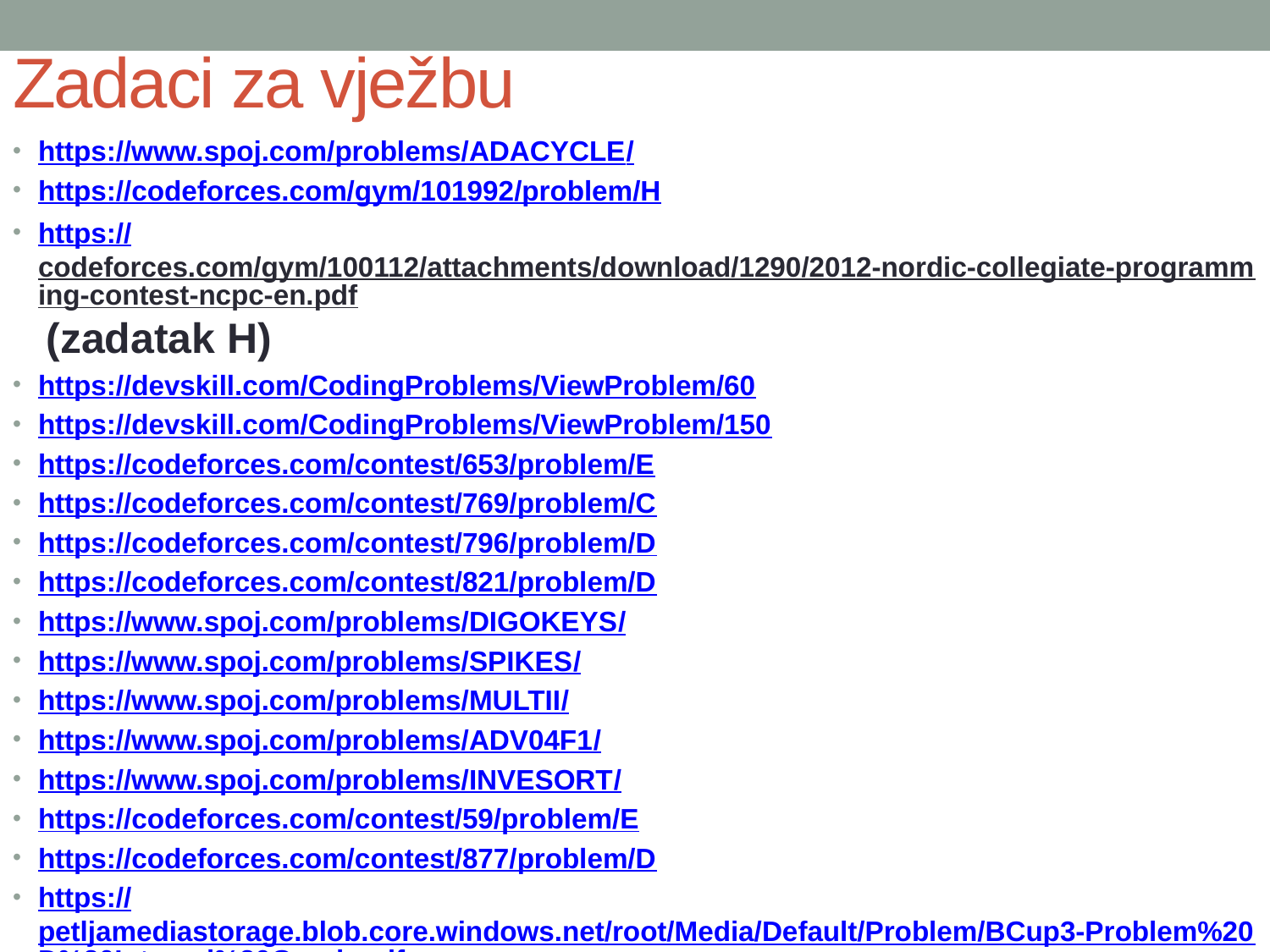

# Zadaci za vježbu
https://www.spoj.com/problems/ADACYCLE/
https://codeforces.com/gym/101992/problem/H
https://codeforces.com/gym/100112/attachments/download/1290/2012-nordic-collegiate-programming-contest-ncpc-en.pdf (zadatak H)
https://devskill.com/CodingProblems/ViewProblem/60
https://devskill.com/CodingProblems/ViewProblem/150
https://codeforces.com/contest/653/problem/E
https://codeforces.com/contest/769/problem/C
https://codeforces.com/contest/796/problem/D
https://codeforces.com/contest/821/problem/D
https://www.spoj.com/problems/DIGOKEYS/
https://www.spoj.com/problems/SPIKES/
https://www.spoj.com/problems/MULTII/
https://www.spoj.com/problems/ADV04F1/
https://www.spoj.com/problems/INVESORT/
https://codeforces.com/contest/59/problem/E
https://codeforces.com/contest/877/problem/D
https://petljamediastorage.blob.core.windows.net/root/Media/Default/Problem/BCup3-Problem%20D%20Interval%20Graph.pdf